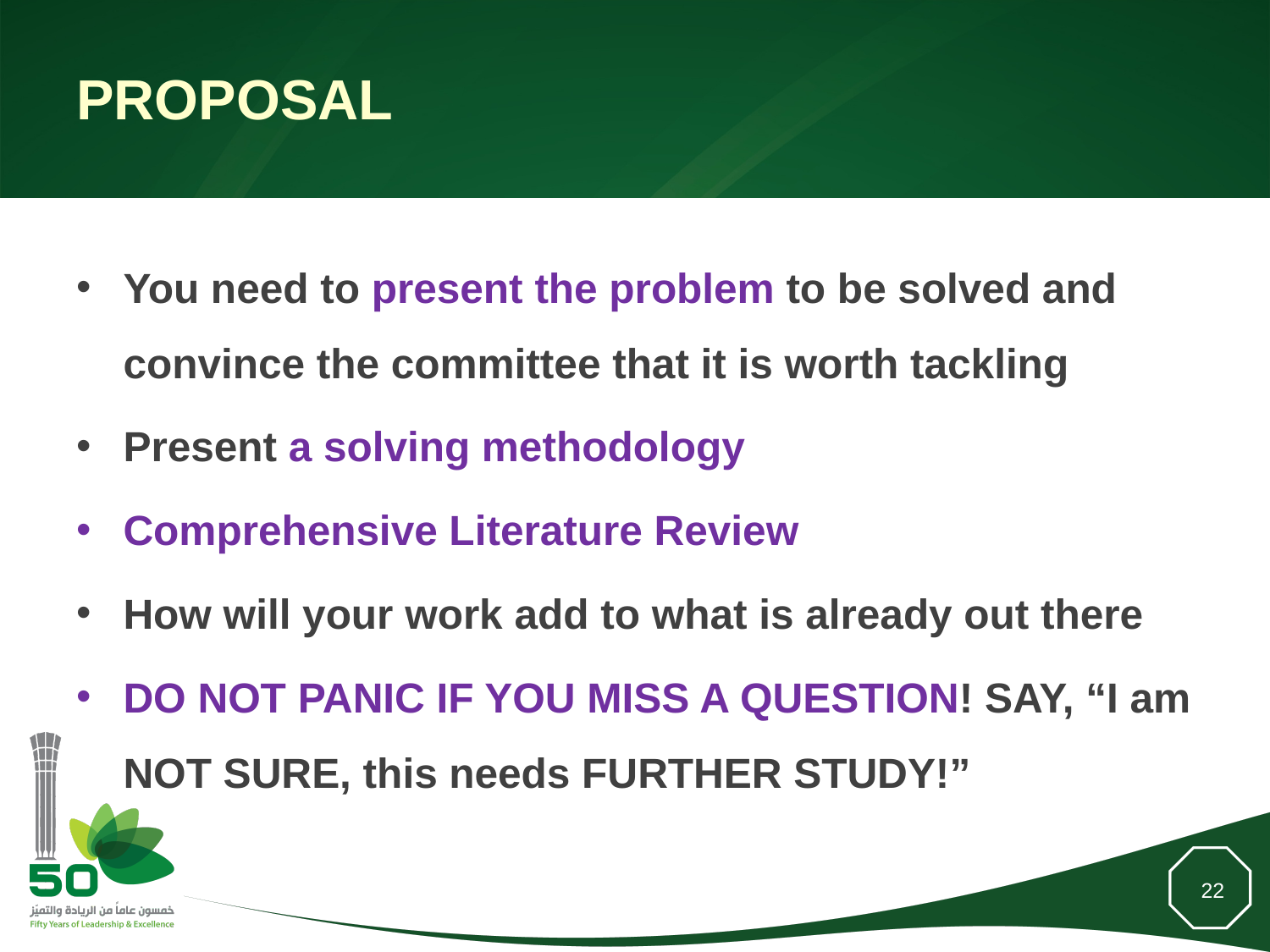

# Proposal
You need to present the problem to be solved and convince the committee that it is worth tackling
Present a solving methodology
Comprehensive Literature Review
How will your work add to what is already out there
DO NOT PANIC IF YOU MISS A QUESTION! SAY, “I am NOT SURE, this needs FURTHER STUDY!”
22